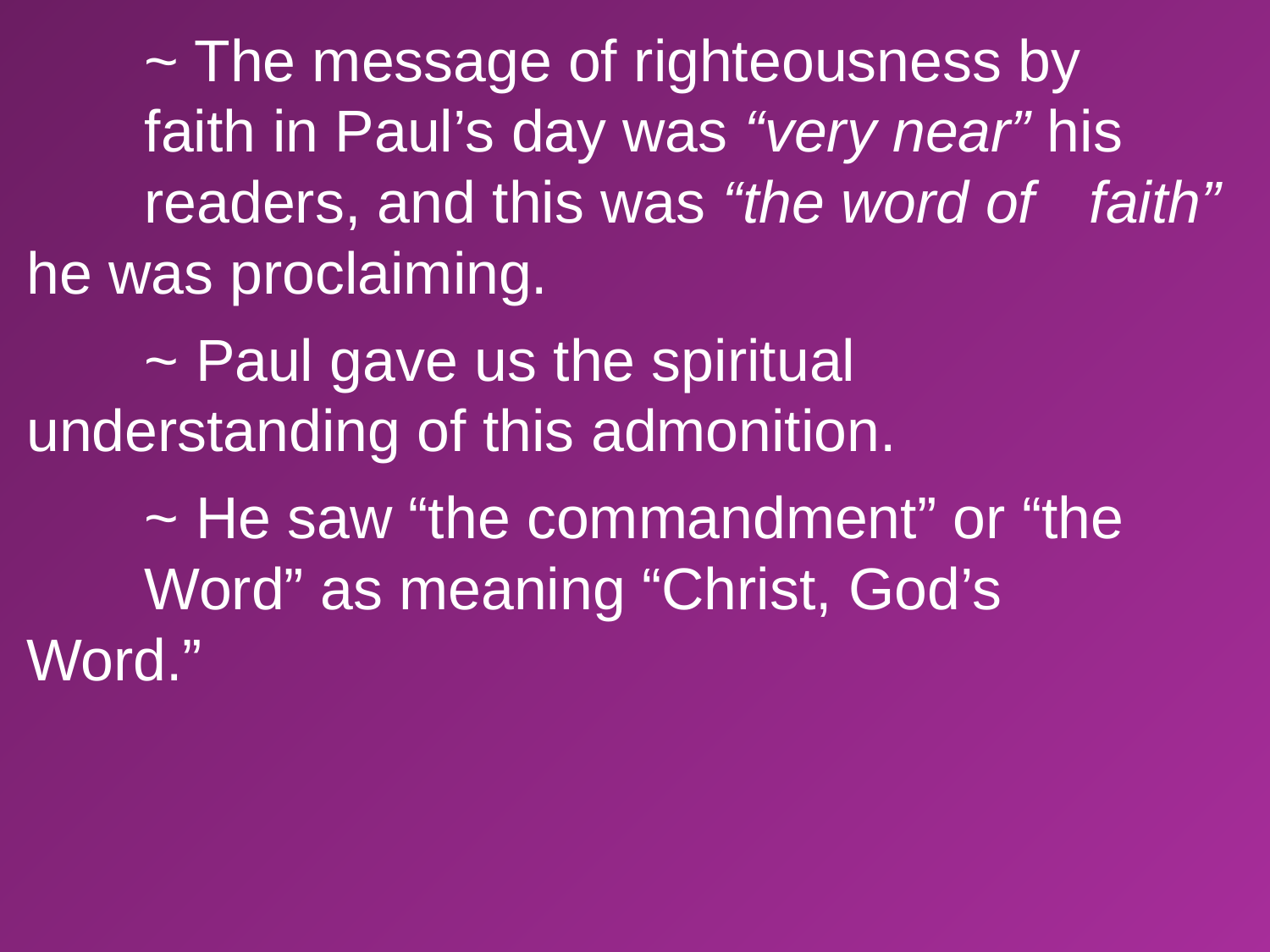

~ The message of righteousness by 						faith in Paul’s day was “very near” his 					readers, and this was “the word of 						faith” he was proclaiming.
		~ Paul gave us the spiritual 								understanding of this admonition.
		~ He saw “the commandment” or “the 					Word” as meaning “Christ, God’s 						Word.”